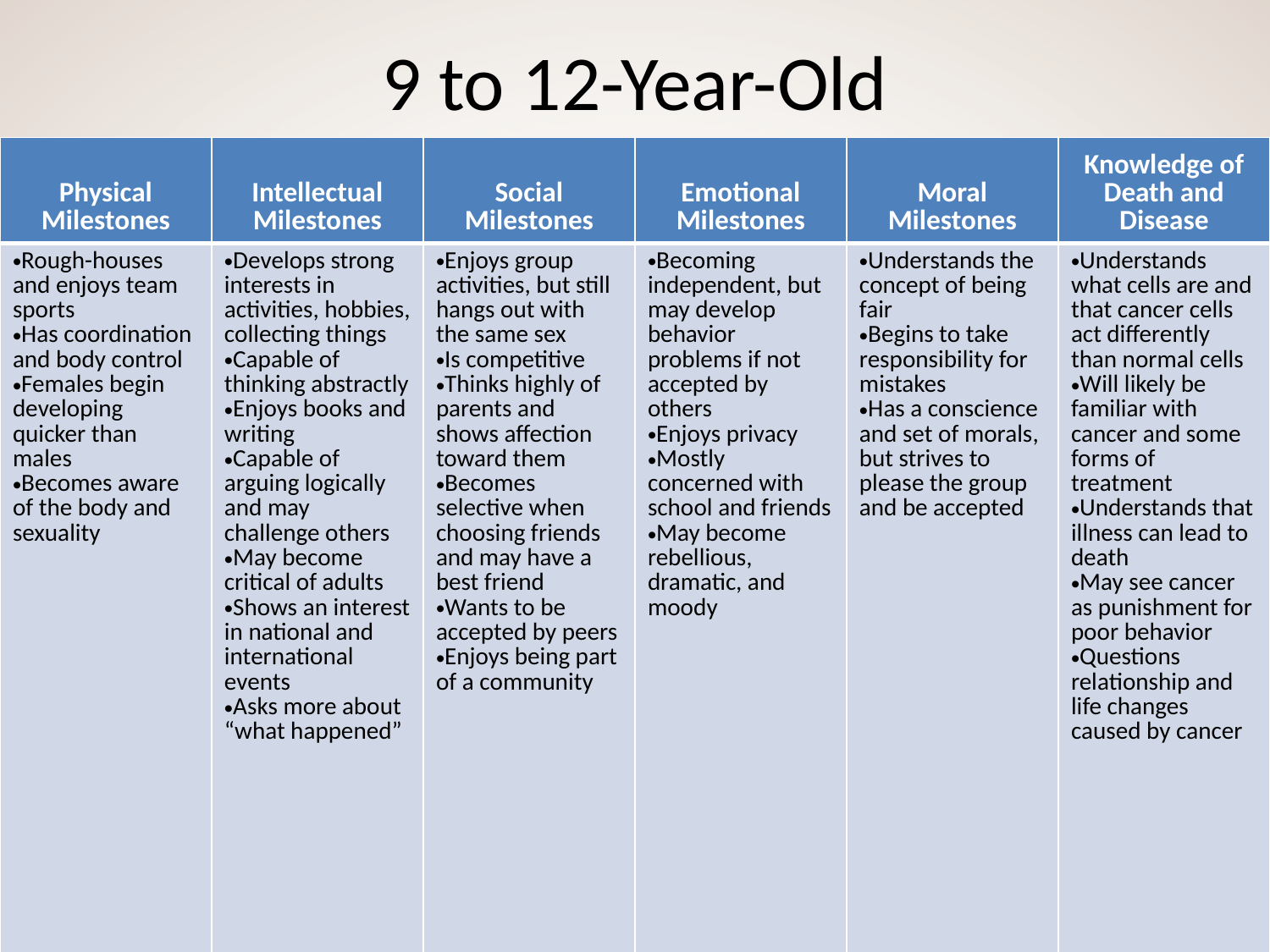

# 9 to 12-Year-Old
| Physical Milestones | Intellectual Milestones | Social Milestones | Emotional Milestones | Moral Milestones | Knowledge of Death and Disease |
| --- | --- | --- | --- | --- | --- |
| Rough-houses and enjoys team sports Has coordination and body control Females begin developing quicker than males Becomes aware of the body and sexuality | Develops strong interests in activities, hobbies, collecting things Capable of thinking abstractly Enjoys books and writing Capable of arguing logically and may challenge others May become critical of adults Shows an interest in national and international events Asks more about “what happened” | Enjoys group activities, but still hangs out with the same sex Is competitive Thinks highly of parents and shows affection toward them Becomes selective when choosing friends and may have a best friend Wants to be accepted by peers Enjoys being part of a community | Becoming independent, but may develop behavior problems if not accepted by others Enjoys privacy Mostly concerned with school and friends May become rebellious, dramatic, and moody | Understands the concept of being fair Begins to take responsibility for mistakes Has a conscience and set of morals, but strives to please the group and be accepted | Understands what cells are and that cancer cells act differently than normal cells Will likely be familiar with cancer and some forms of treatment Understands that illness can lead to death May see cancer as punishment for poor behavior Questions relationship and life changes caused by cancer |